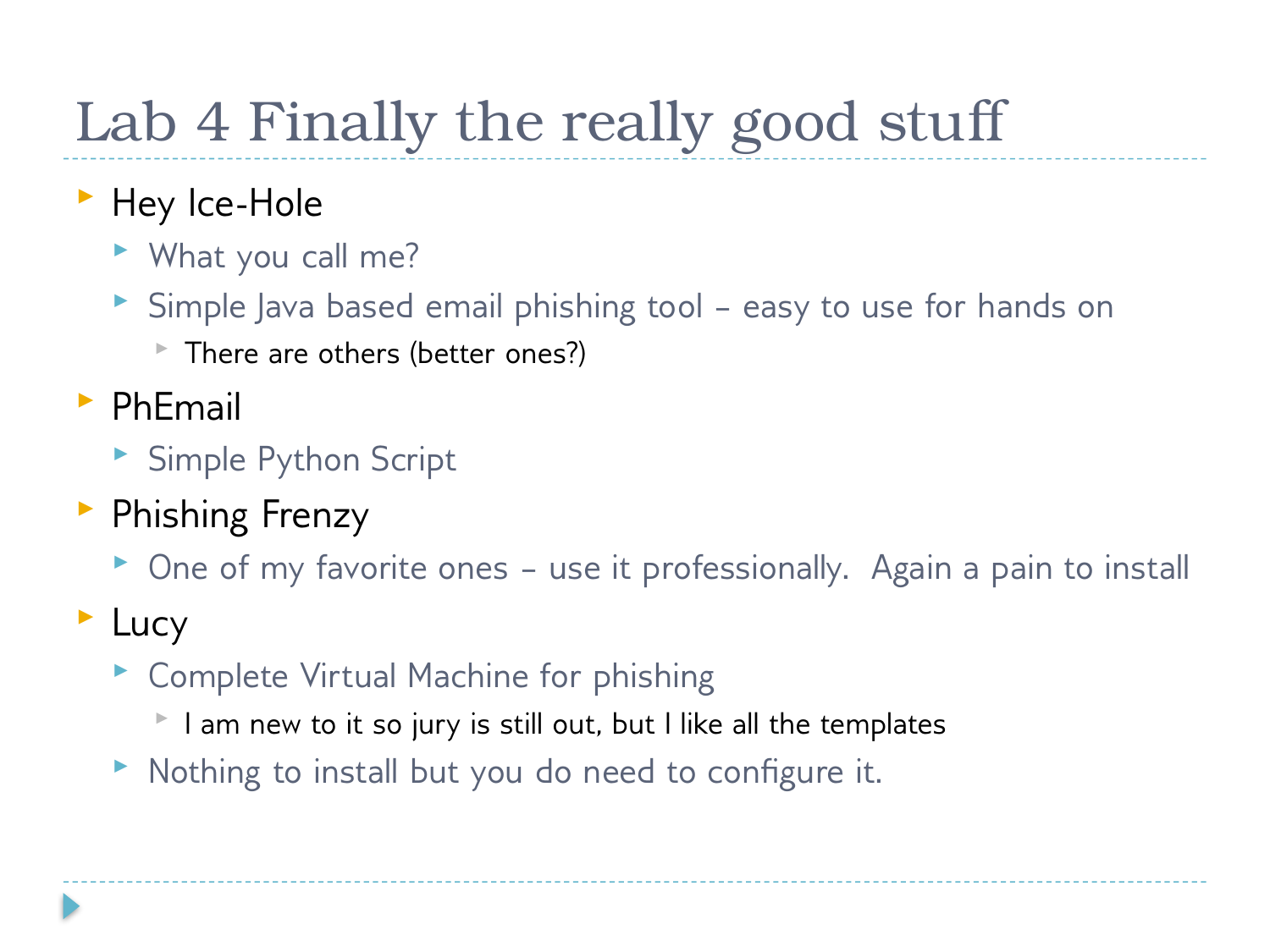

# Lab 4 Finally the really good stuff
Hey Ice-Hole
What you call me?
Simple Java based email phishing tool – easy to use for hands on
There are others (better ones?)
PhEmail
Simple Python Script
Phishing Frenzy
One of my favorite ones – use it professionally.  Again a pain to install
Lucy
Complete Virtual Machine for phishing
I am new to it so jury is still out, but I like all the templates
Nothing to install but you do need to configure it.